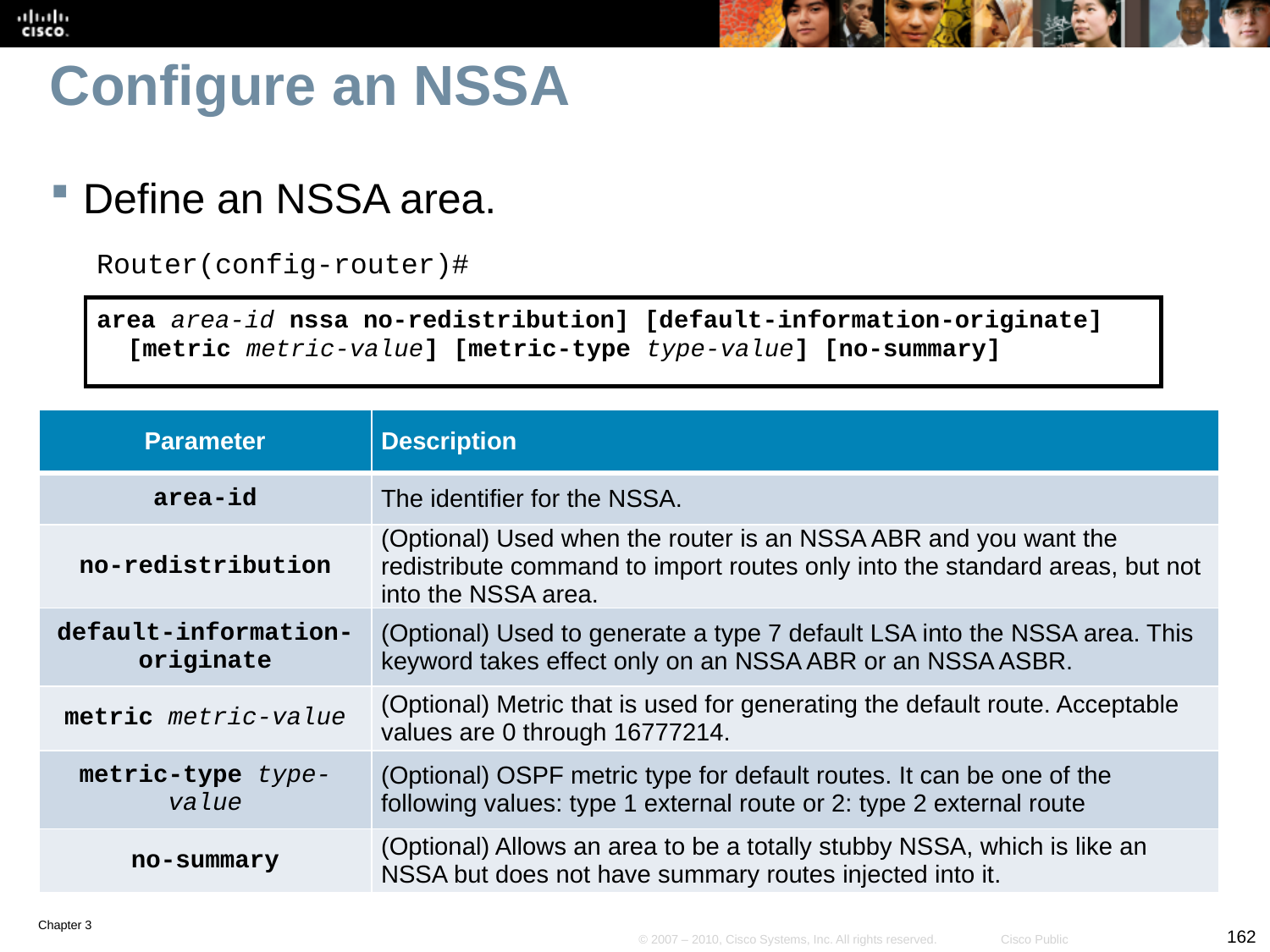

# Configure an NSSA
Define an NSSA area.
Router(config-router)#
area area-id nssa no-redistribution] [default-information-originate] [metric metric-value] [metric-type type-value] [no-summary]
| Parameter | Description |
| --- | --- |
| area-id | The identifier for the NSSA. |
| no-redistribution | (Optional) Used when the router is an NSSA ABR and you want the redistribute command to import routes only into the standard areas, but not into the NSSA area. |
| default-information-originate | (Optional) Used to generate a type 7 default LSA into the NSSA area. This keyword takes effect only on an NSSA ABR or an NSSA ASBR. |
| metric metric-value | (Optional) Metric that is used for generating the default route. Acceptable values are 0 through 16777214. |
| metric-type type-value | (Optional) OSPF metric type for default routes. It can be one of the following values: type 1 external route or 2: type 2 external route |
| no-summary | (Optional) Allows an area to be a totally stubby NSSA, which is like an NSSA but does not have summary routes injected into it. |